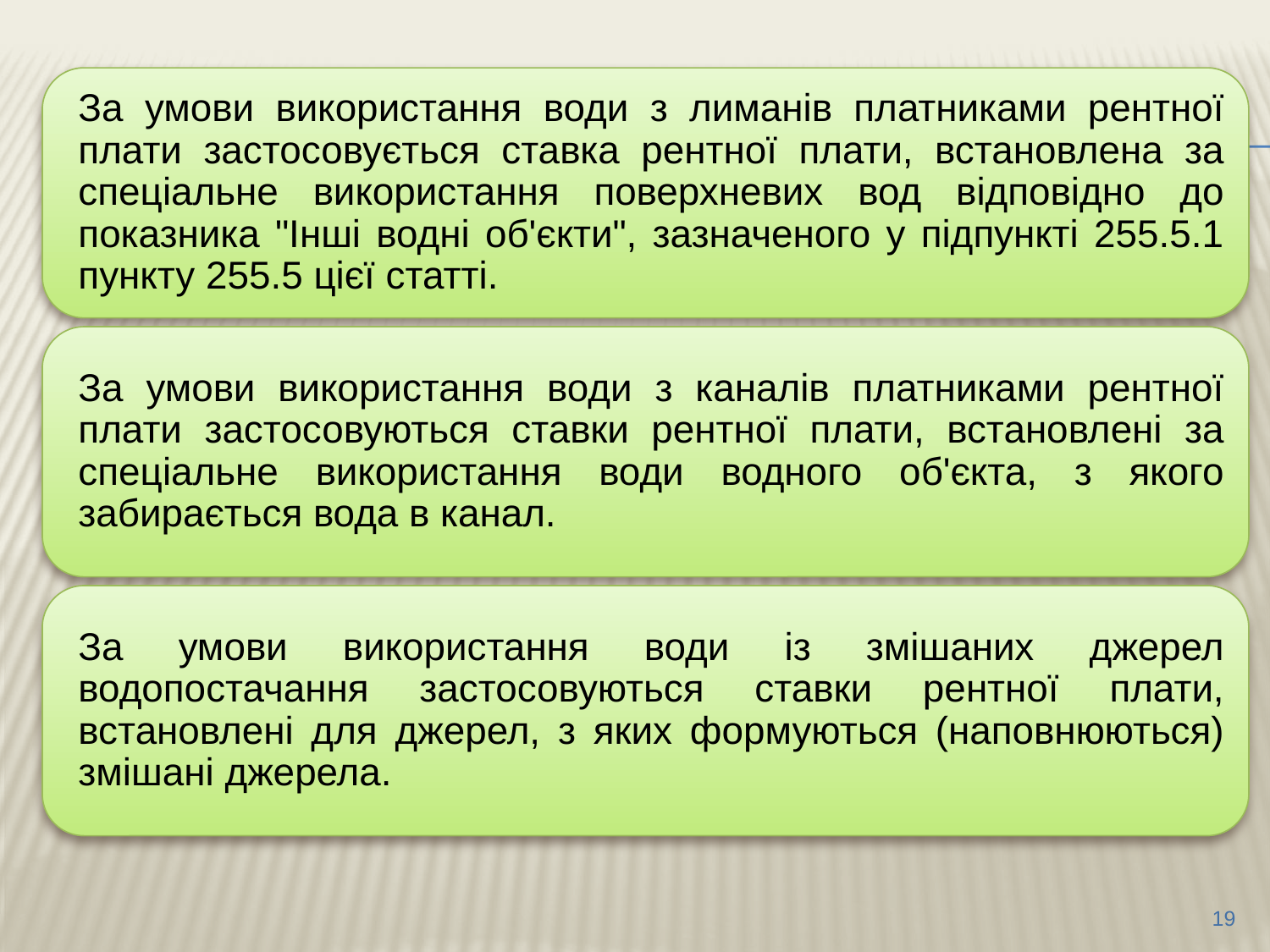

За умови використання води з лиманів платниками рентної плати застосовується ставка рентної плати, встановлена за спеціальне використання поверхневих вод відповідно до показника "Інші водні об'єкти", зазначеного у підпункті 255.5.1 пункту 255.5 цієї статті.
За умови використання води з каналів платниками рентної плати застосовуються ставки рентної плати, встановлені за спеціальне використання води водного об'єкта, з якого забирається вода в канал.
За умови використання води із змішаних джерел водопостачання застосовуються ставки рентної плати, встановлені для джерел, з яких формуються (наповнюються) змішані джерела.
19